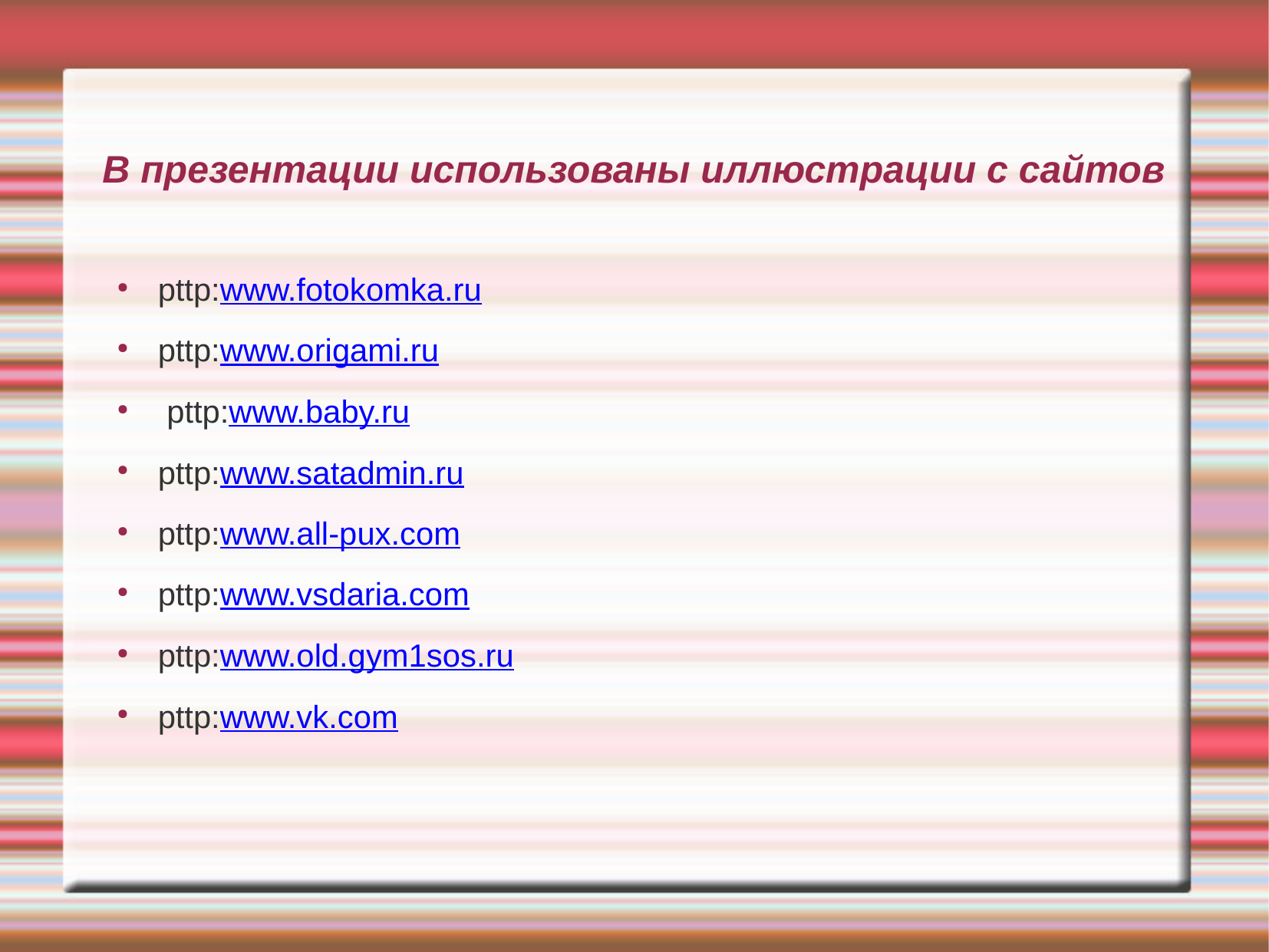

В презентации использованы иллюстрации с сайтов
рttp:www.fotokomka.ru
рttp:www.origami.ru
 рttp:www.baby.ru
рttp:www.satadmin.ru
рttp:www.all-pux.com
рttp:www.vsdaria.com
рttp:www.old.gym1sos.ru
рttp:www.vk.com